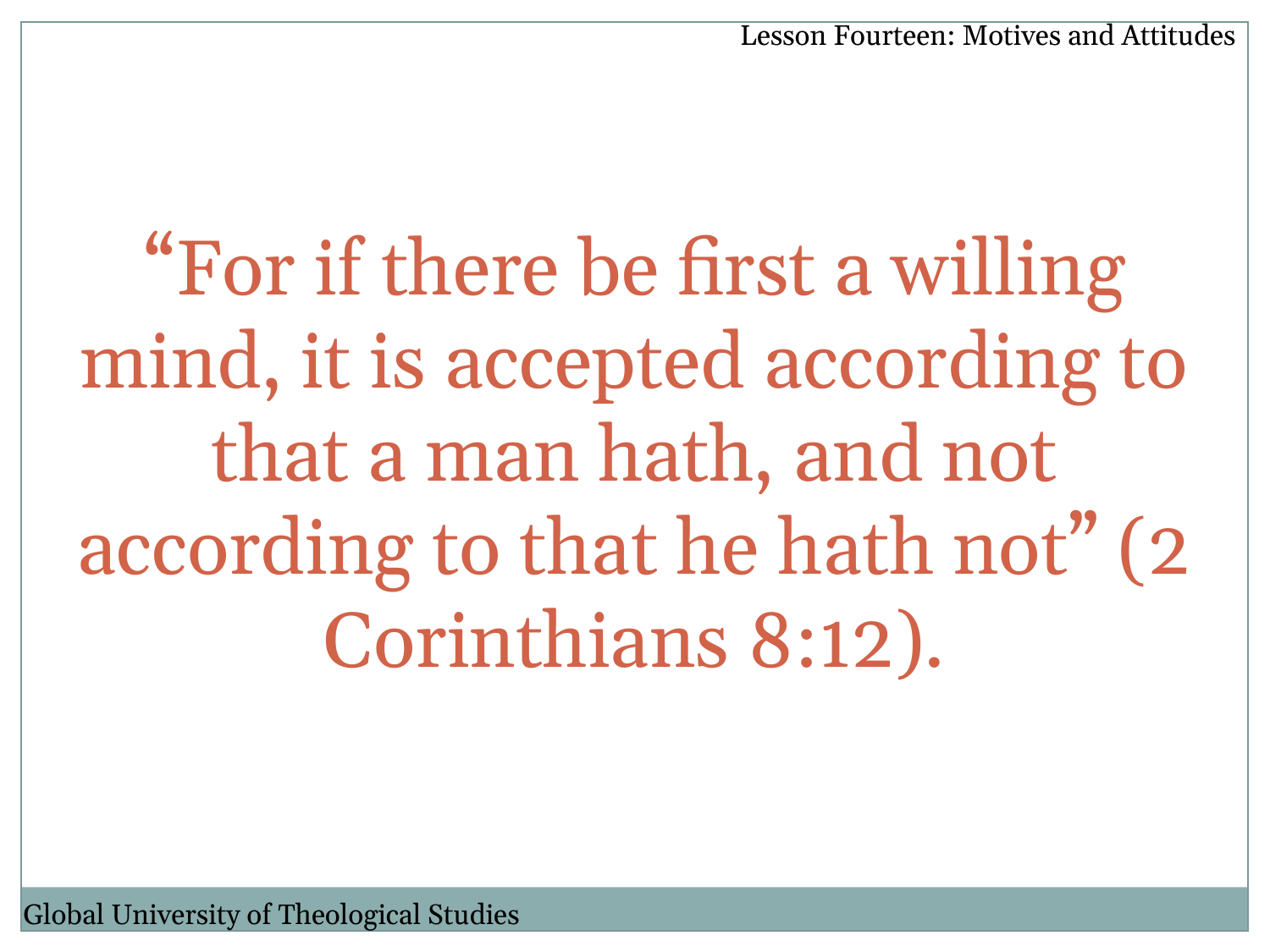

Lesson Fourteen: Motives and Attitudes
“For if there be first a willing mind, it is accepted according to that a man hath, and not according to that he hath not” (2 Corinthians 8:12).
Global University of Theological Studies